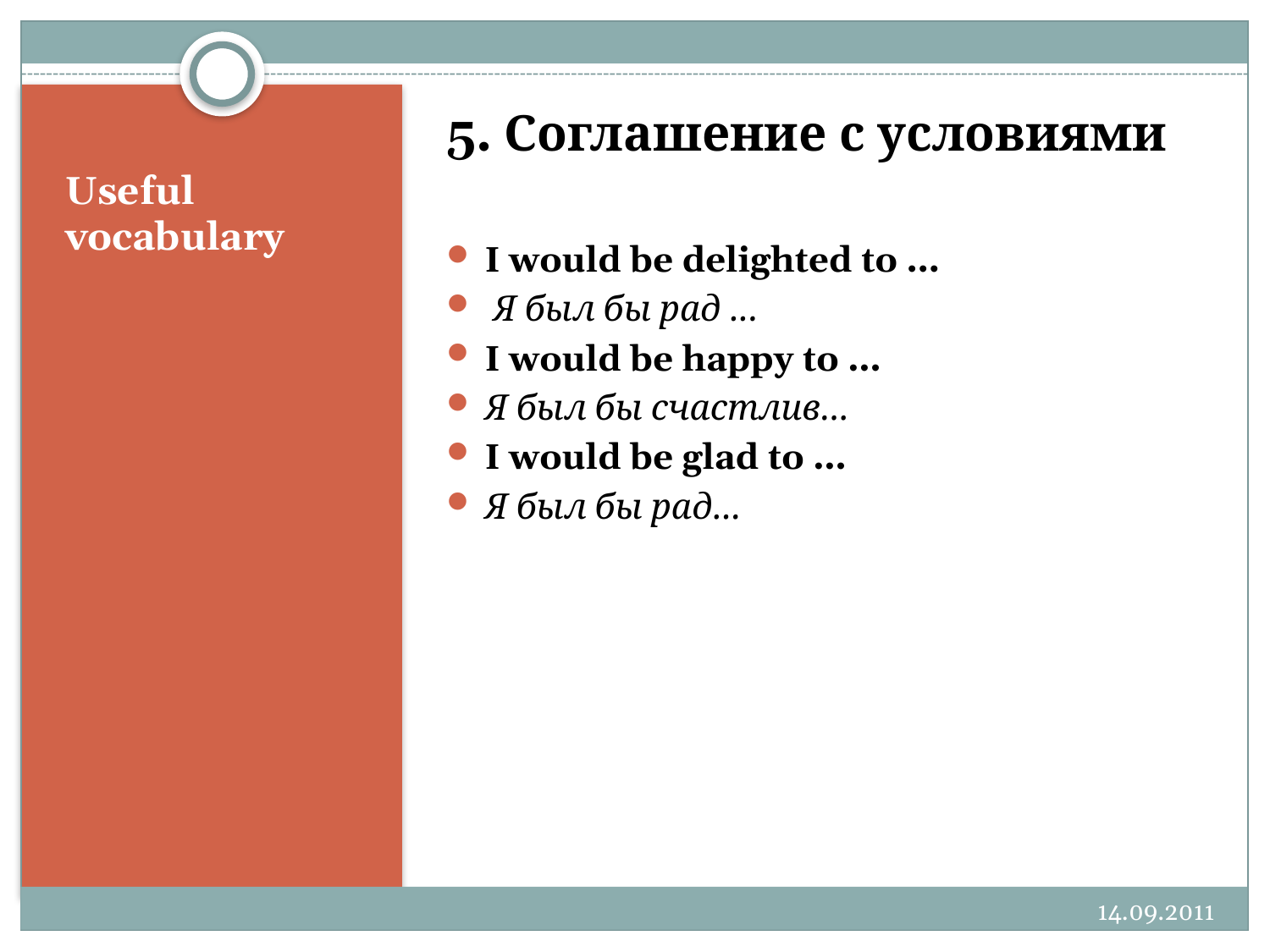

5. Соглашение с условиями

I would be delighted to …
 Я был бы рад ...
I would be happy to …
Я был бы счастлив…
I would be glad to …
Я был бы рад…

# Useful vocabulary
14.09.2011